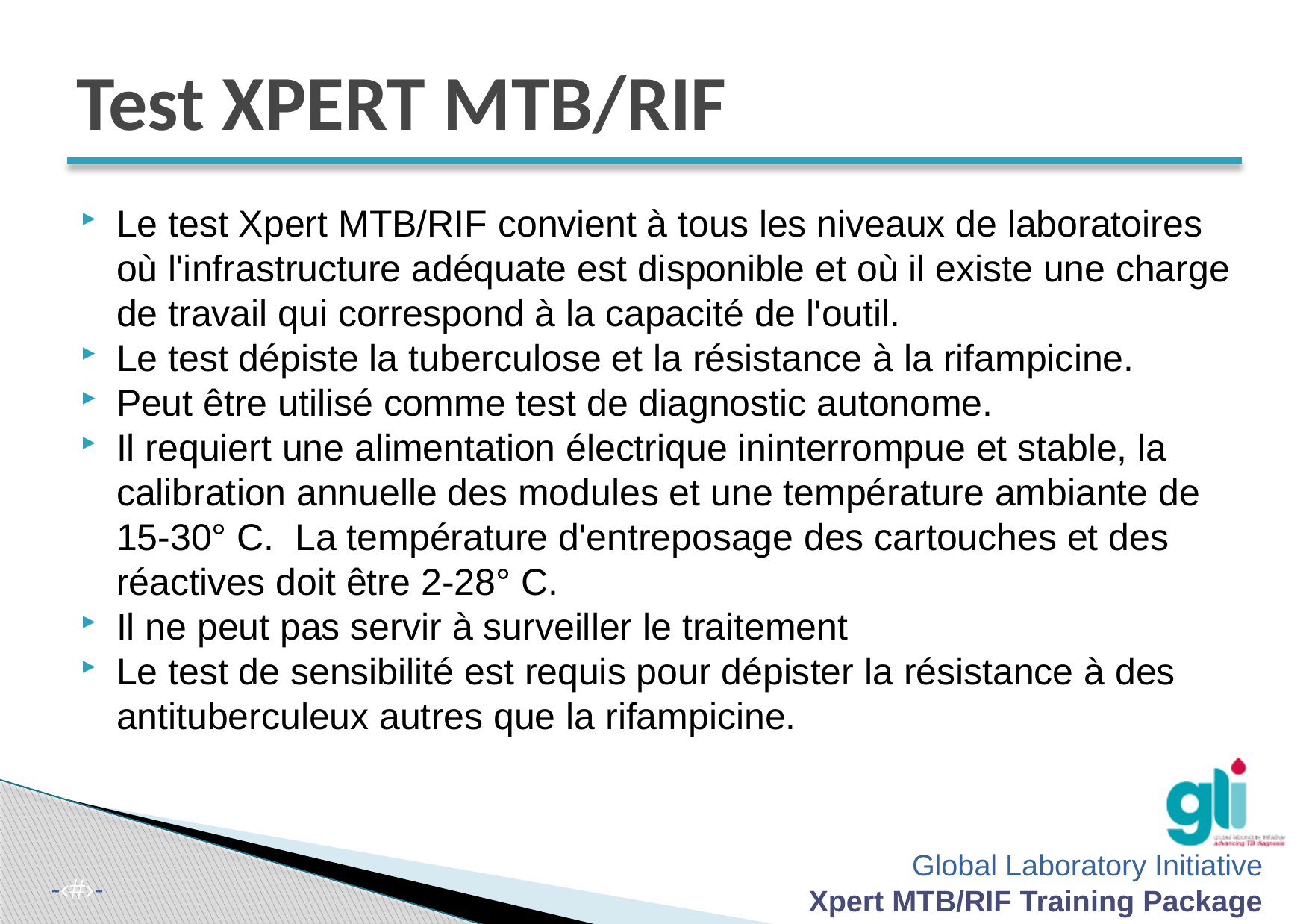

# Test XPERT MTB/RIF
Le test Xpert MTB/RIF convient à tous les niveaux de laboratoires où l'infrastructure adéquate est disponible et où il existe une charge de travail qui correspond à la capacité de l'outil.
Le test dépiste la tuberculose et la résistance à la rifampicine.
Peut être utilisé comme test de diagnostic autonome.
Il requiert une alimentation électrique ininterrompue et stable, la calibration annuelle des modules et une température ambiante de 15-30° C.  La température d'entreposage des cartouches et des réactives doit être 2-28° C.
Il ne peut pas servir à surveiller le traitement
Le test de sensibilité est requis pour dépister la résistance à des antituberculeux autres que la rifampicine.